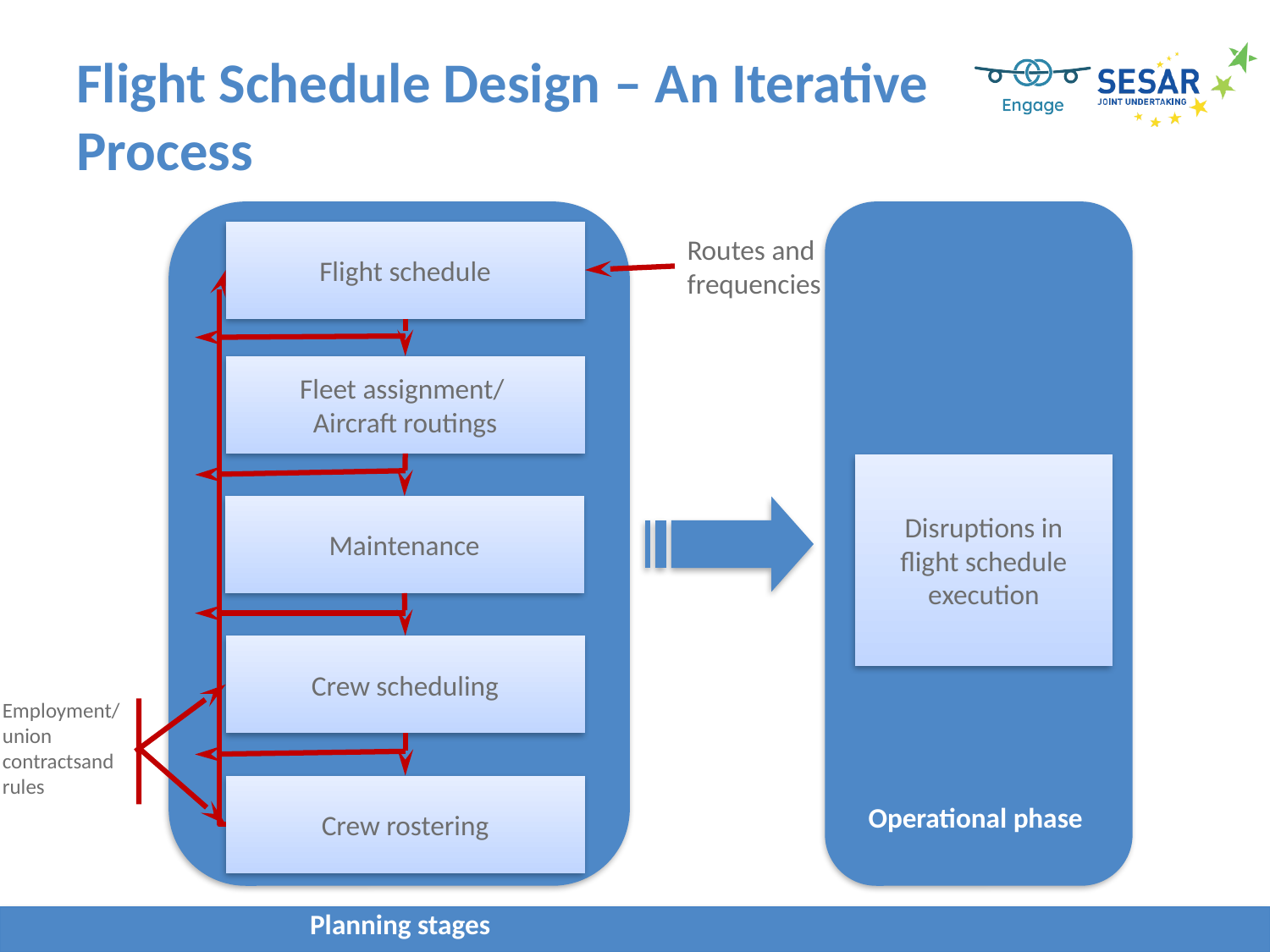

# Flight Schedule Design – An Iterative Process

Flight schedule
Routes and frequencies
Fleet assignment/
Aircraft routings
Disruptions in
flight schedule
execution
Maintenance

Crew scheduling
Employment/union
contractsand rules

Crew rostering
Operational phase
Planning stages